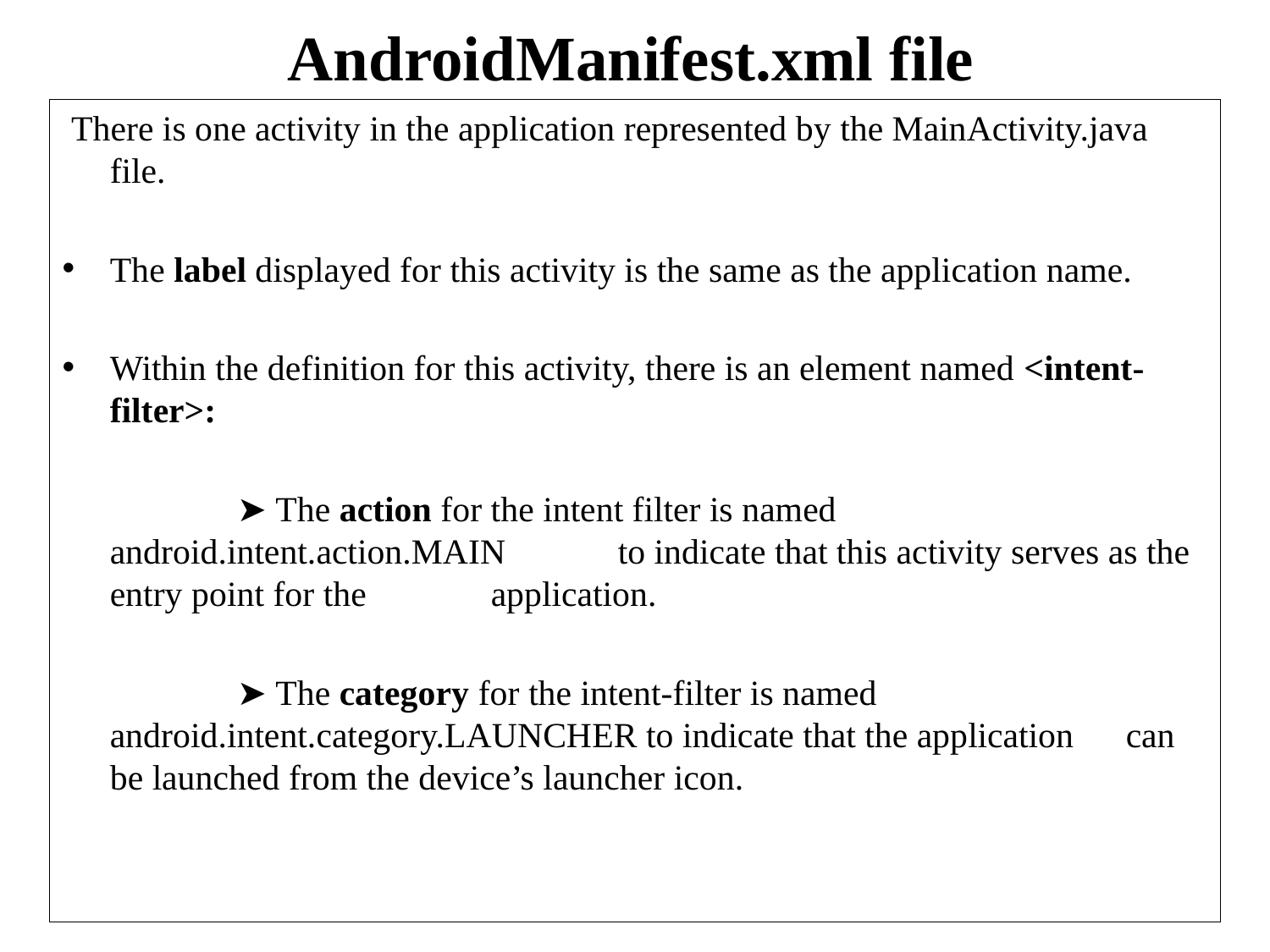

# AndroidManifest.xml file
 There is one activity in the application represented by the MainActivity.java file.

The label displayed for this activity is the same as the application name.

Within the definition for this activity, there is an element named <intent-filter>:

		➤ The action for the intent filter is named android.intent.action.MAIN 	to indicate that this activity serves as the entry point for the 	application.

		➤ The category for the intent-filter is named 	android.intent.category.LAUNCHER to indicate that the application 	can  be launched from the device’s launcher icon.